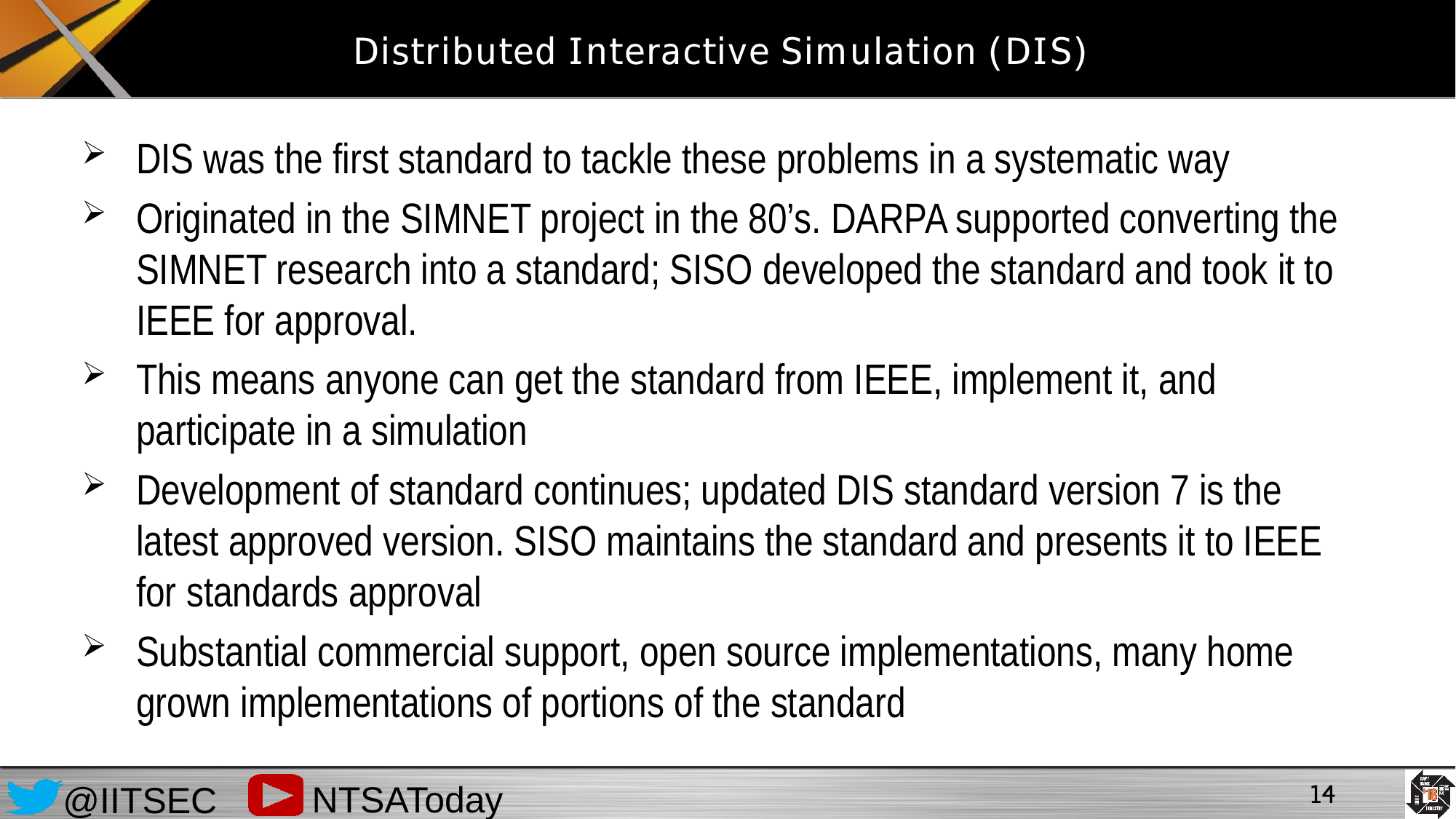

# Distributed Interactive Simulation (DIS)
DIS was the first standard to tackle these problems in a systematic way
Originated in the SIMNET project in the 80’s. DARPA supported converting the SIMNET research into a standard; SISO developed the standard and took it to IEEE for approval.
This means anyone can get the standard from IEEE, implement it, and participate in a simulation
Development of standard continues; updated DIS standard version 7 is the latest approved version. SISO maintains the standard and presents it to IEEE for standards approval
Substantial commercial support, open source implementations, many home grown implementations of portions of the standard

14